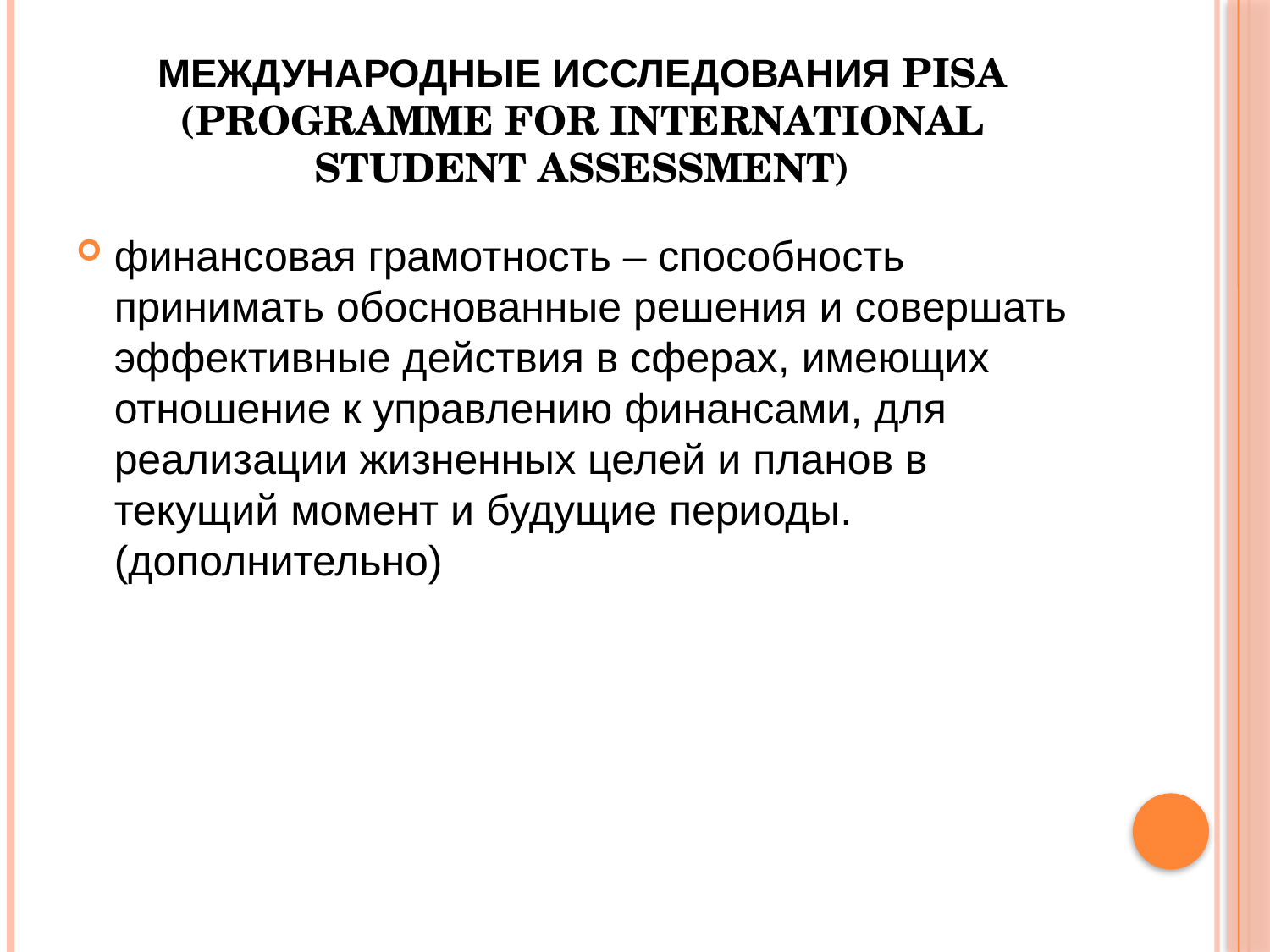

# Международные исследования PISA (Programme for International Student Assessment)
финансовая грамотность – способность принимать обоснованные решения и совершать эффективные действия в сферах, имеющих отношение к управлению финансами, для реализации жизненных целей и планов в текущий момент и будущие периоды. (дополнительно)